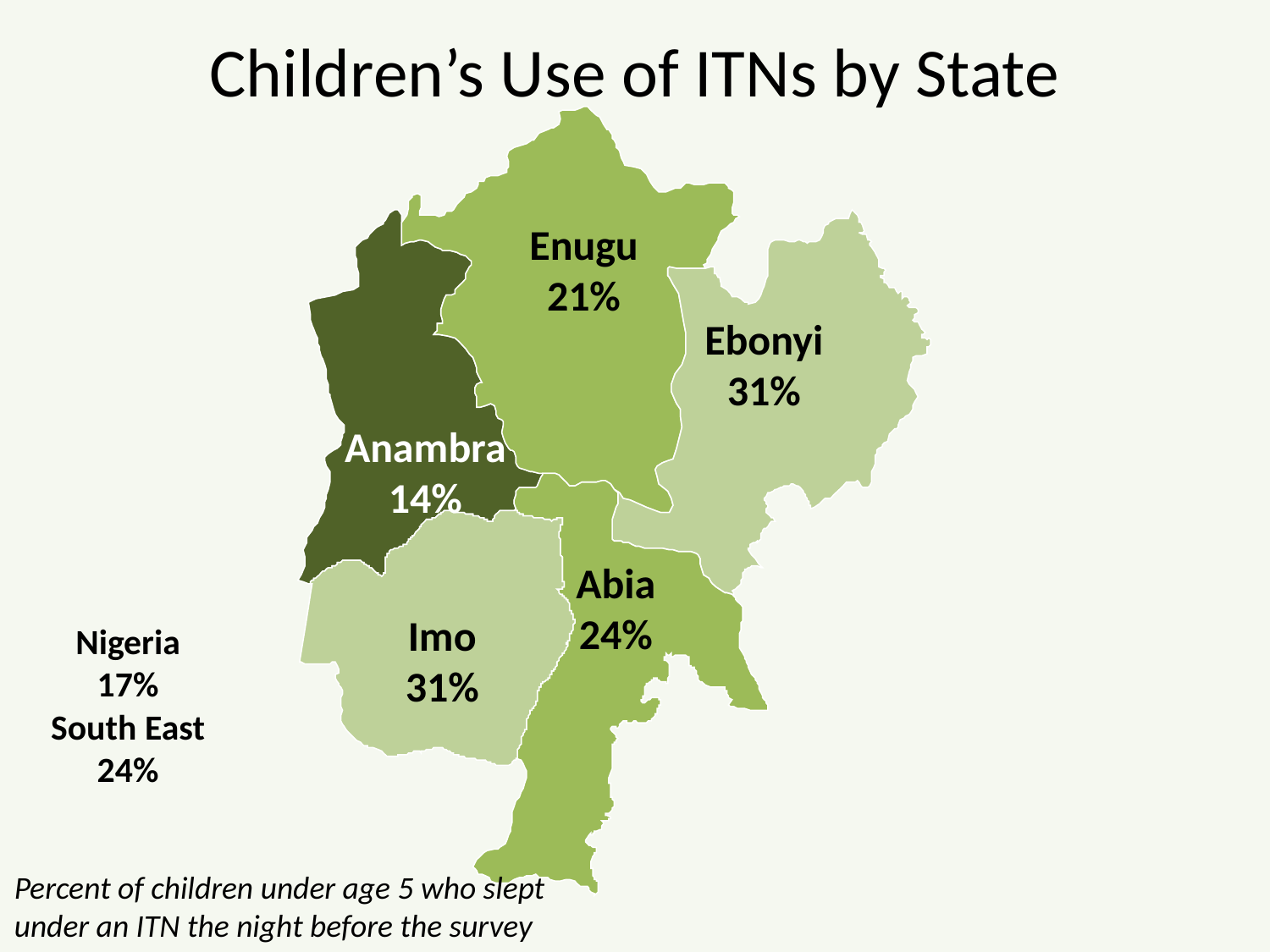

# Children’s Use of ITNs by State

Enugu
21%
Ebonyi
31%
Anambra
14%
Abia
24%
Imo
31%
Nigeria
17%
South East
24%
Percent of children under age 5 who slept
under an ITN the night before the survey